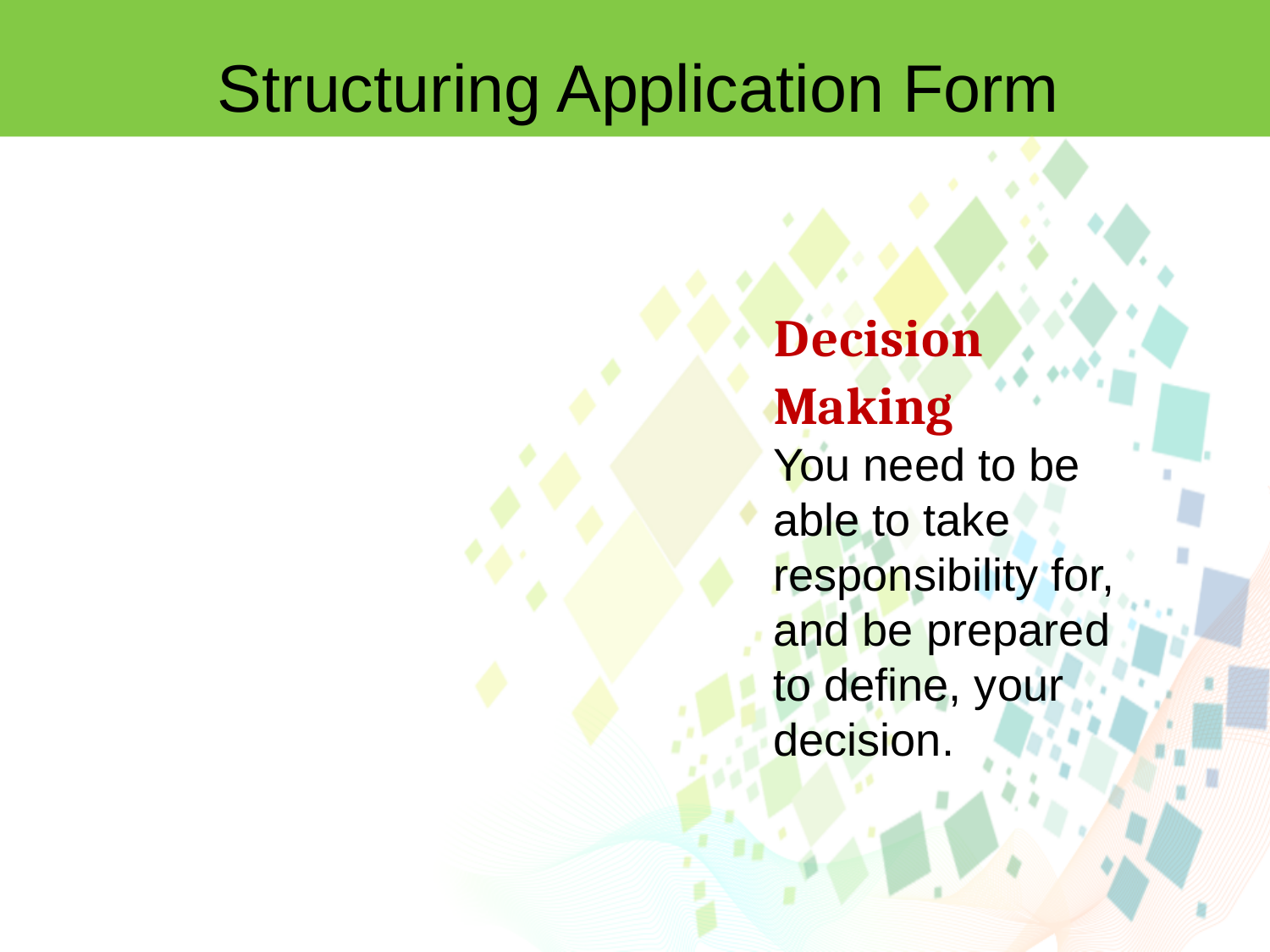

Structuring Application Form
Decision Making
You need to be able to take responsibility for, and be prepared to define, your decision.